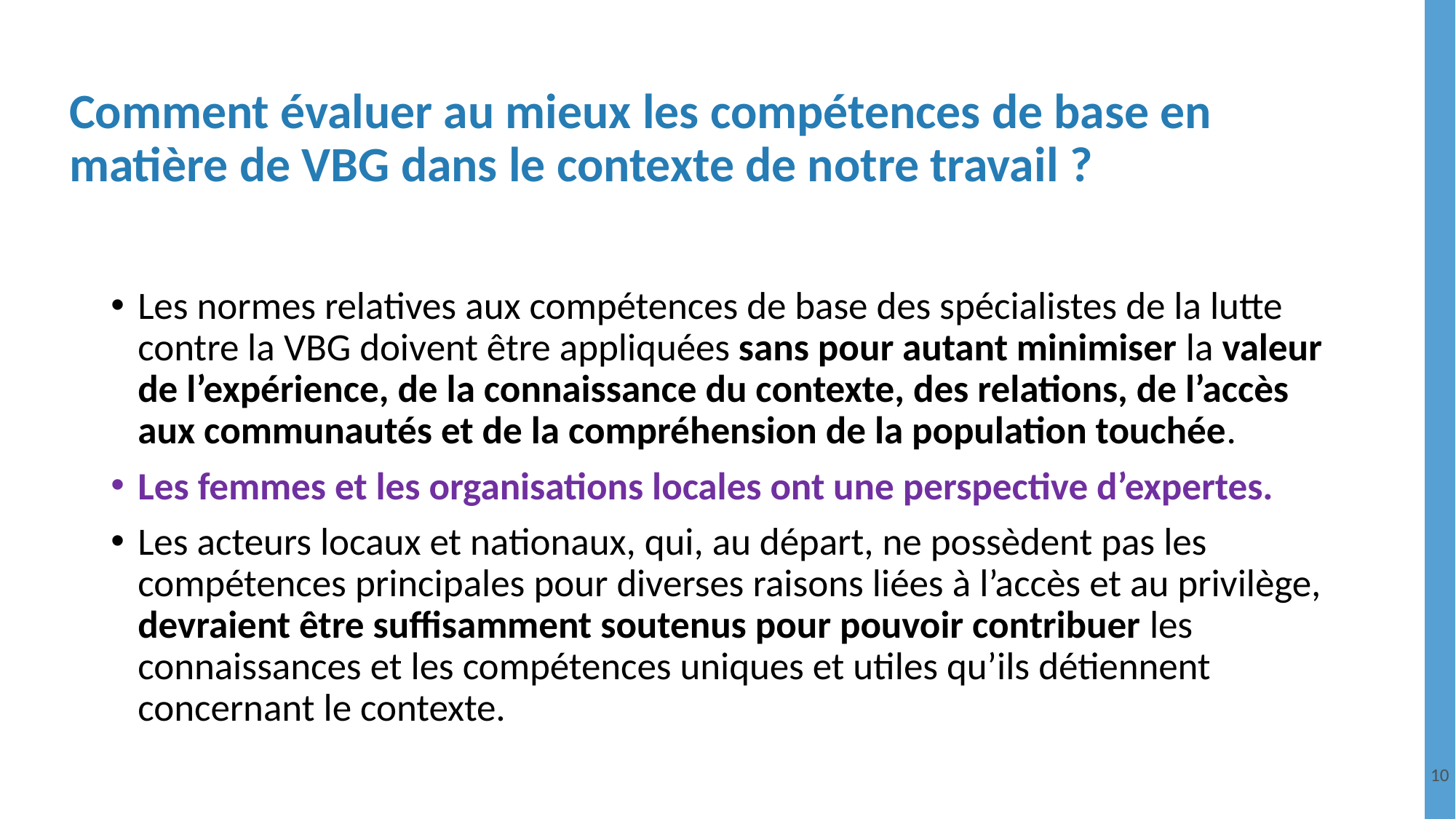

# Comment évaluer au mieux les compétences de base en matière de VBG dans le contexte de notre travail ?
Les normes relatives aux compétences de base des spécialistes de la lutte contre la VBG doivent être appliquées sans pour autant minimiser la valeur de l’expérience, de la connaissance du contexte, des relations, de l’accès aux communautés et de la compréhension de la population touchée.
Les femmes et les organisations locales ont une perspective d’expertes.
Les acteurs locaux et nationaux, qui, au départ, ne possèdent pas les compétences principales pour diverses raisons liées à l’accès et au privilège, devraient être suffisamment soutenus pour pouvoir contribuer les connaissances et les compétences uniques et utiles qu’ils détiennent concernant le contexte.